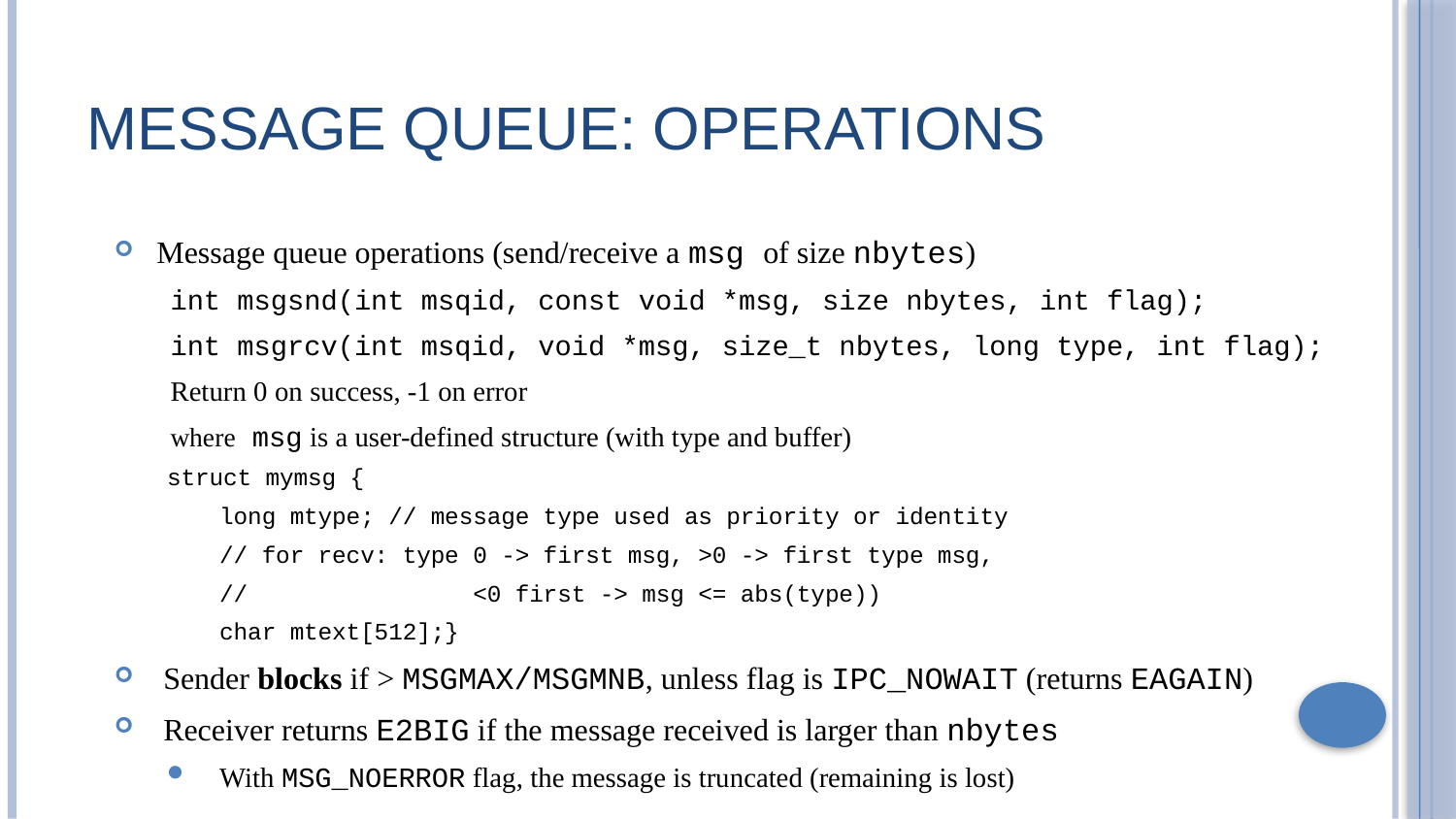

# Message Queue: Operations
Message queue operations (send/receive a msg of size nbytes)
int msgsnd(int msqid, const void *msg, size nbytes, int flag);
int msgrcv(int msqid, void *msg, size_t nbytes, long type, int flag);
Return 0 on success, -1 on error
where msg is a user-defined structure (with type and buffer)
struct mymsg {
long mtype; // message type used as priority or identity
// for recv: type 0 -> first msg, >0 -> first type msg,
//                <0 first -> msg <= abs(type))
char mtext[512];}
Sender blocks if > MSGMAX/MSGMNB, unless flag is IPC_NOWAIT (returns EAGAIN)
Receiver returns E2BIG if the message received is larger than nbytes
With MSG_NOERROR flag, the message is truncated (remaining is lost)